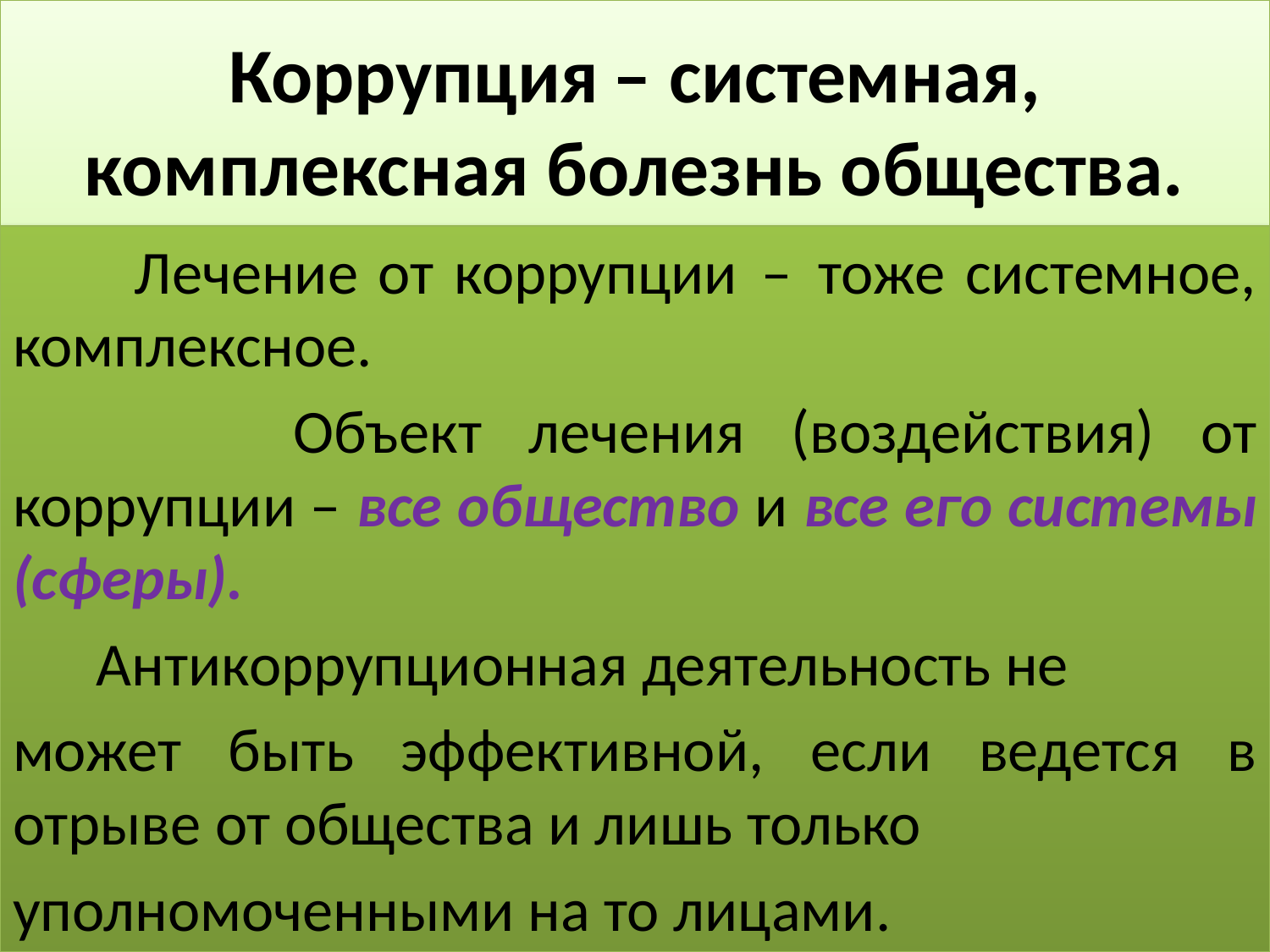

# Коррупция  ̶  системная, комплексная болезнь общества.
      Лечение от коррупции  ̶  тоже системное, комплексное.
      Объект лечения (воздействия) от коррупции  ̶  все общество и все его системы (сферы).
      Антикоррупционная деятельность не
может быть эффективной, если ведется в отрыве от общества и лишь только
уполномоченными на то лицами.
11